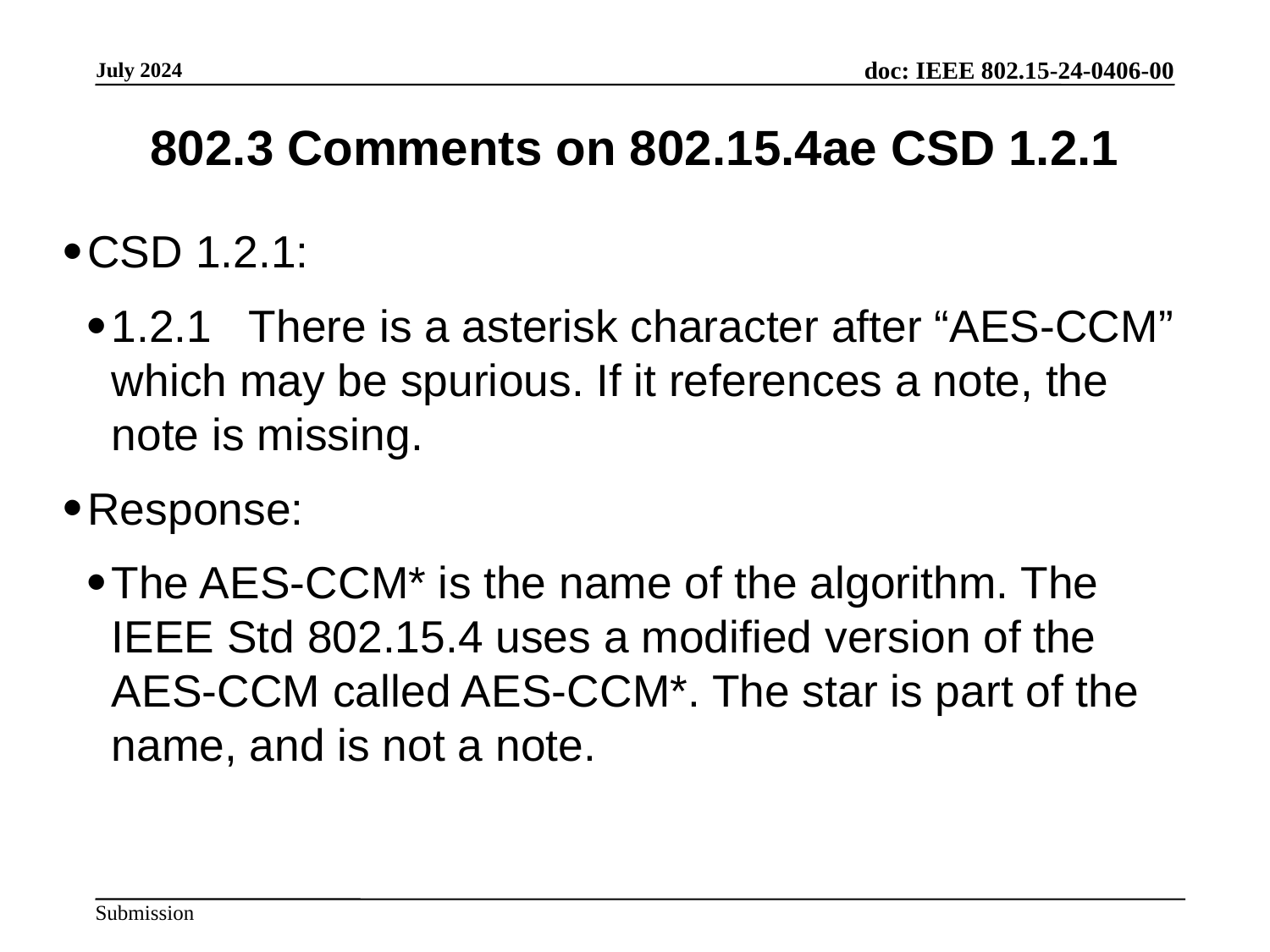

802.3 Comments on 802.15.4ae CSD 1.2.1
CSD 1.2.1:
1.2.1   There is a asterisk character after “AES-CCM” which may be spurious. If it references a note, the note is missing.
Response:
The AES-CCM* is the name of the algorithm. The IEEE Std 802.15.4 uses a modified version of the AES-CCM called AES-CCM*. The star is part of the name, and is not a note.